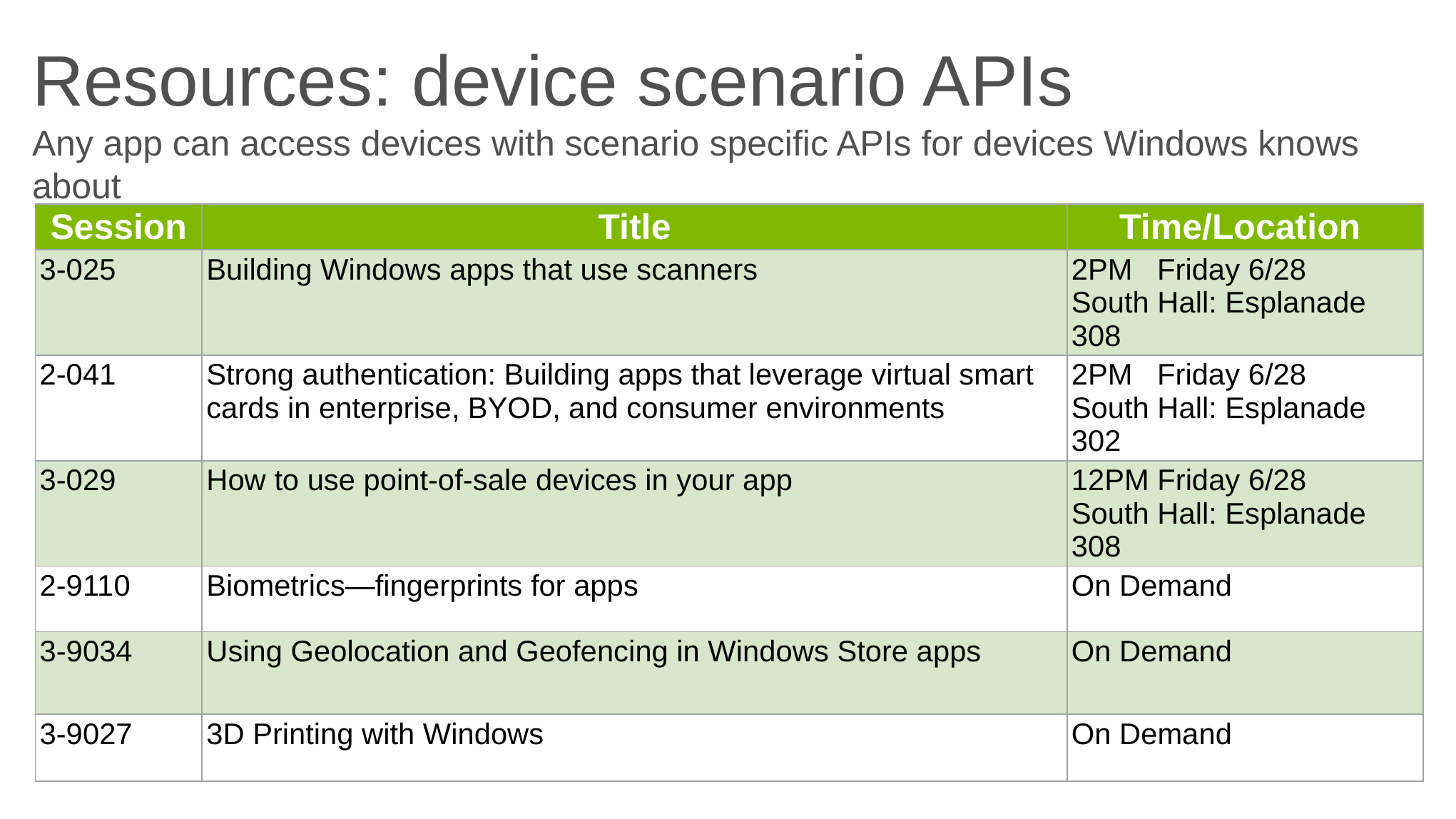

# Resources: device scenario APIs Any app can access devices with scenario specific APIs for devices Windows knows about

| Session | Title | Time/Location |
| --- | --- | --- |
| 3-025 | Building Windows apps that use scanners | 2PM Friday 6/28 South Hall: Esplanade 308 |
| 2-041 | Strong authentication: Building apps that leverage virtual smart cards in enterprise, BYOD, and consumer environments | 2PM Friday 6/28 South Hall: Esplanade 302 |
| 3-029 | How to use point-of-sale devices in your app | 12PM Friday 6/28 South Hall: Esplanade 308 |
| 2-9110 | Biometrics—fingerprints for apps | On Demand |
| 3-9034 | Using Geolocation and Geofencing in Windows Store apps | On Demand |
| 3-9027 | 3D Printing with Windows | On Demand |